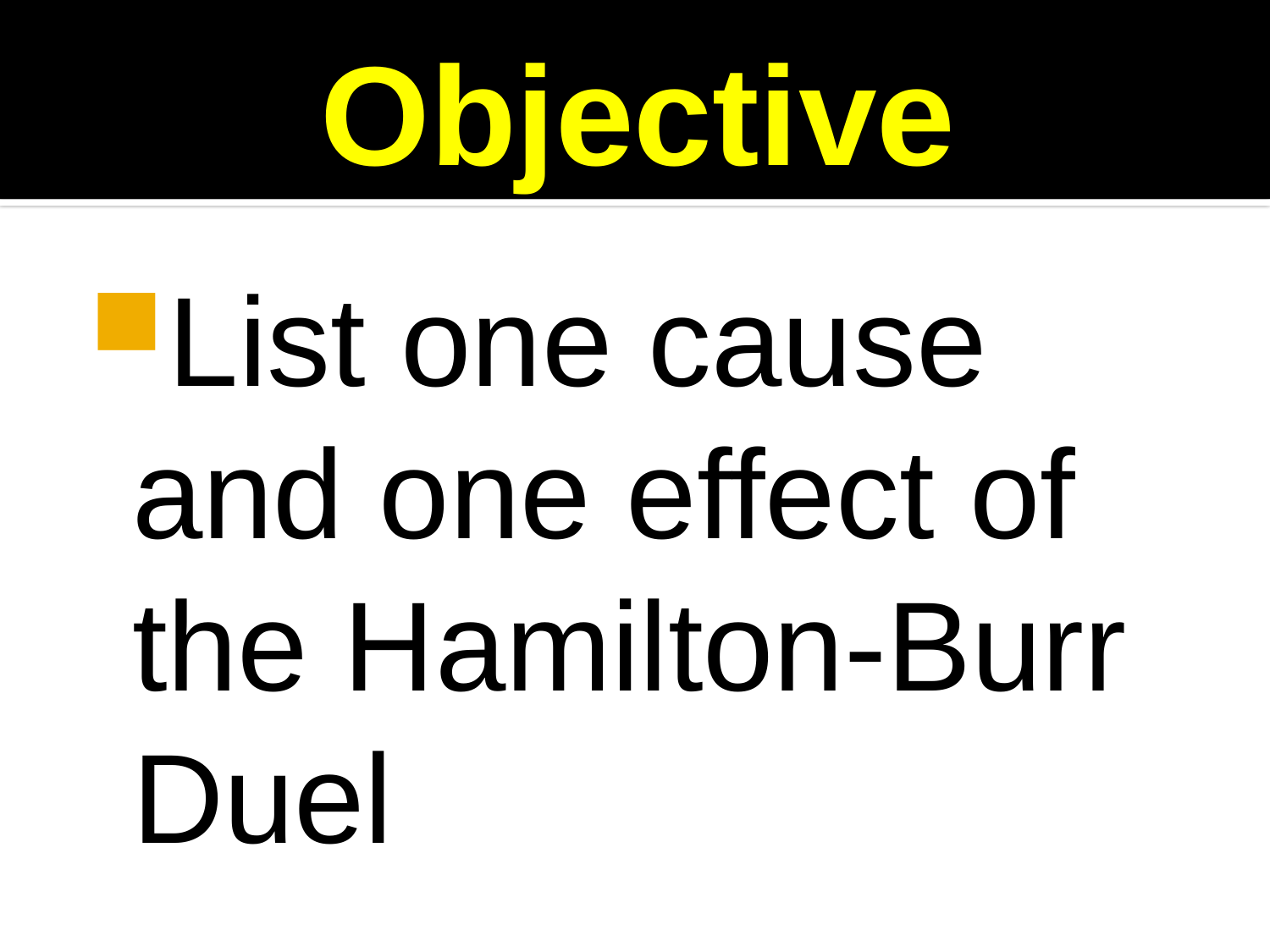

# Objective
List one cause and one effect of the Hamilton-Burr Duel